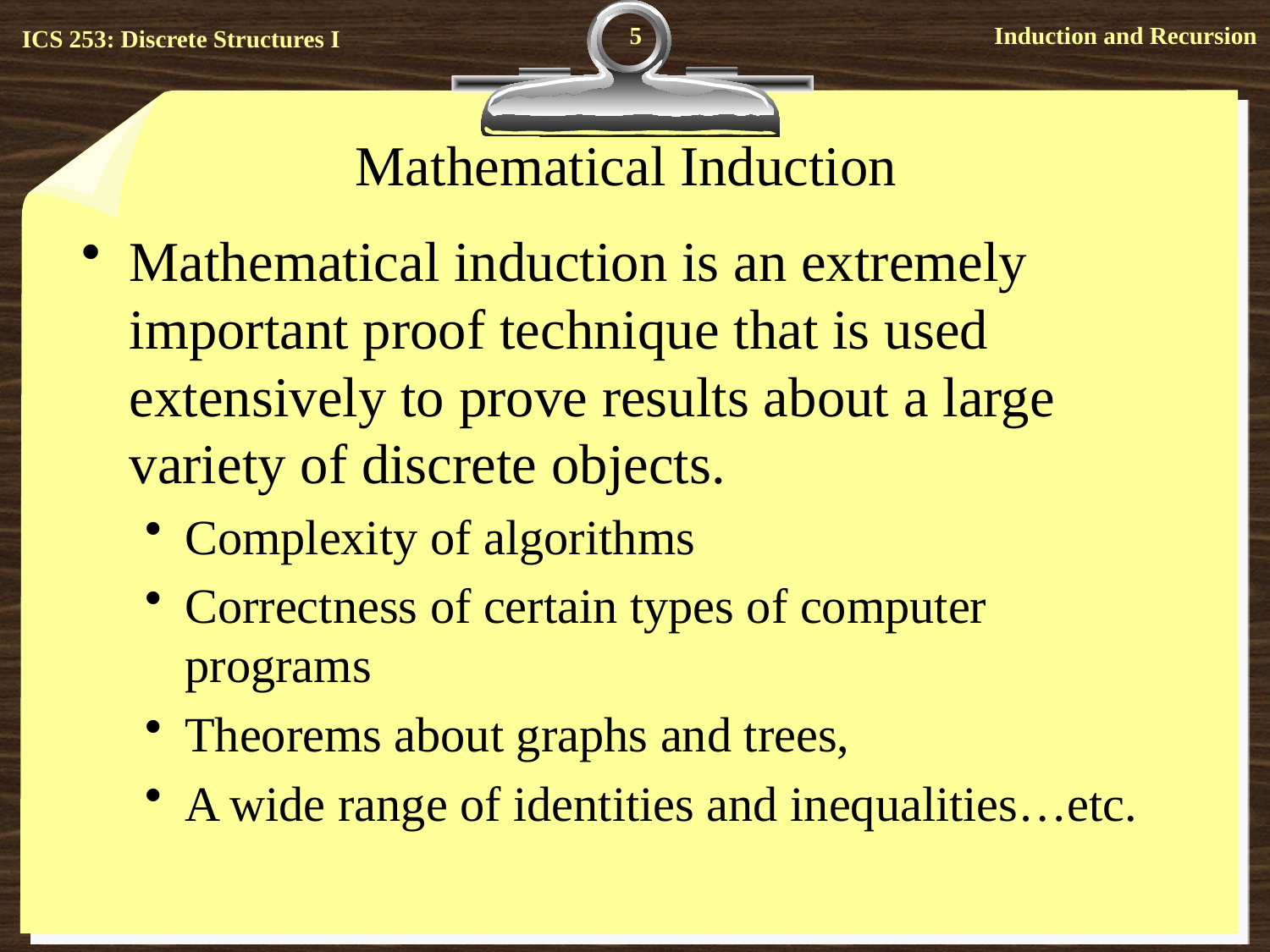

5
# Mathematical Induction
Mathematical induction is an extremely important proof technique that is used extensively to prove results about a large variety of discrete objects.
Complexity of algorithms
Correctness of certain types of computer programs
Theorems about graphs and trees,
A wide range of identities and inequalities…etc.